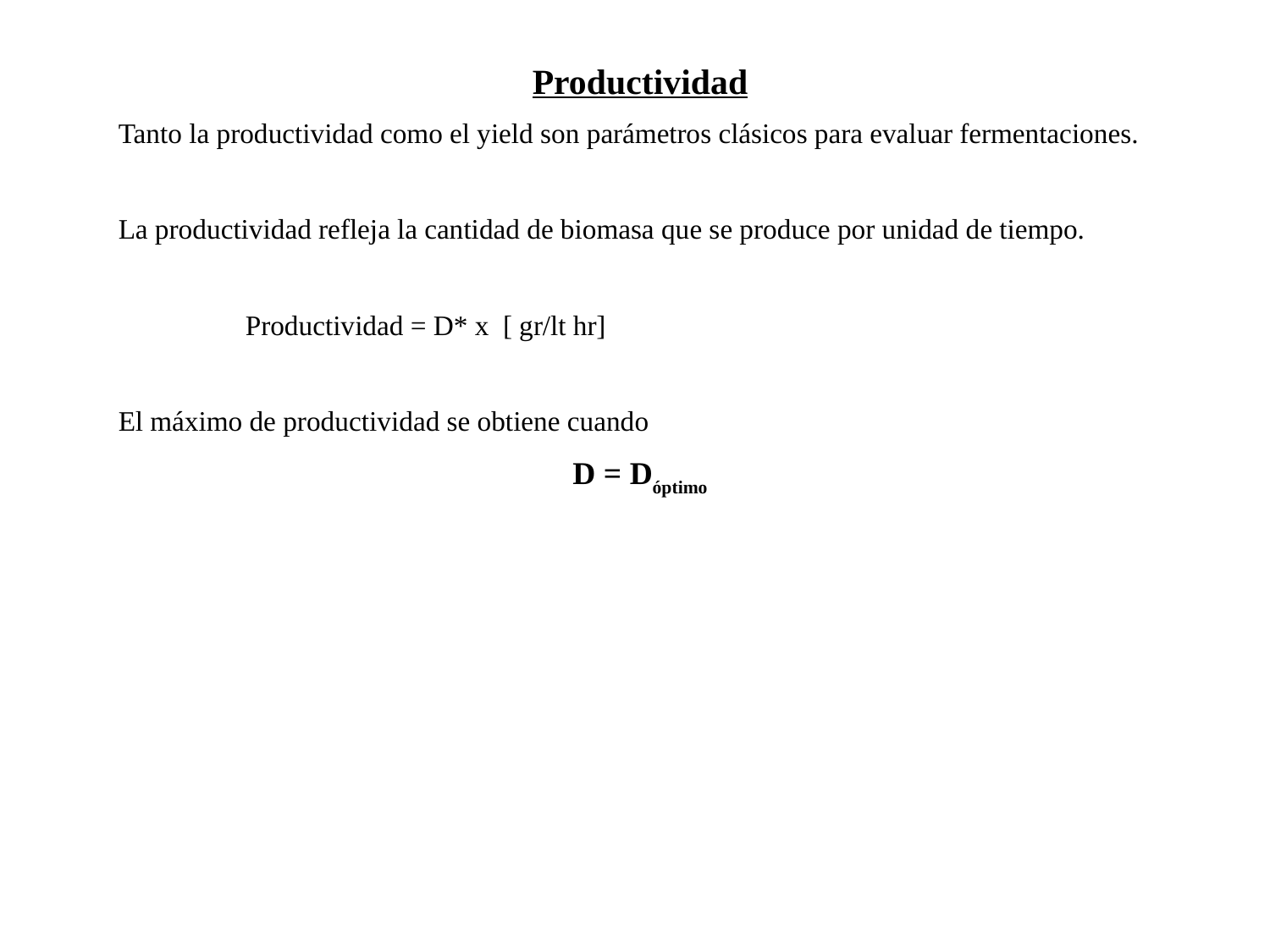

Productividad
Tanto la productividad como el yield son parámetros clásicos para evaluar fermentaciones.

La productividad refleja la cantidad de biomasa que se produce por unidad de tiempo.

	Productividad = D* x  [ gr/lt hr]

El máximo de productividad se obtiene cuando
D = Dóptimo